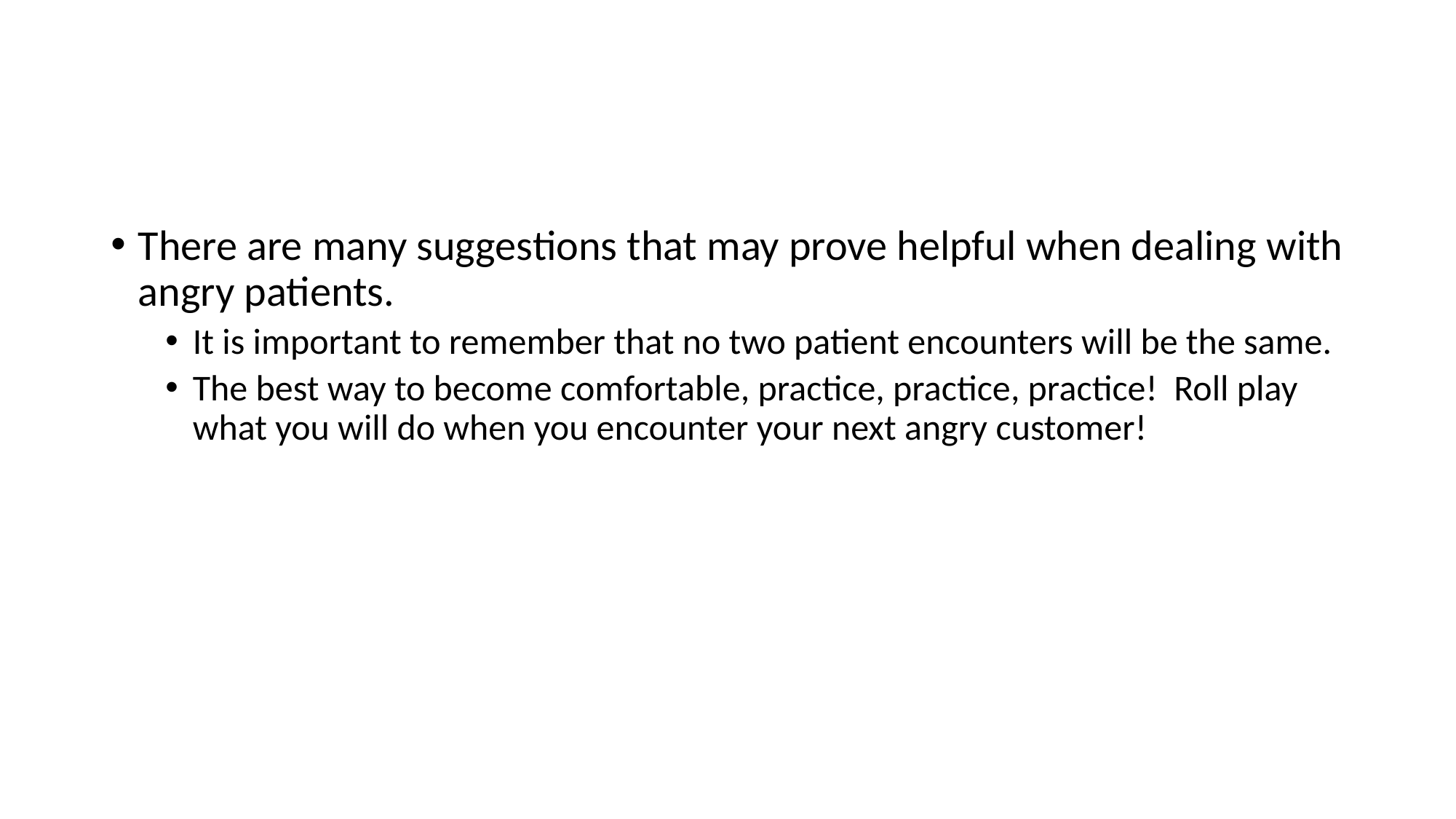

#
There are many suggestions that may prove helpful when dealing with angry patients.
It is important to remember that no two patient encounters will be the same.
The best way to become comfortable, practice, practice, practice!  Roll play what you will do when you encounter your next angry customer!